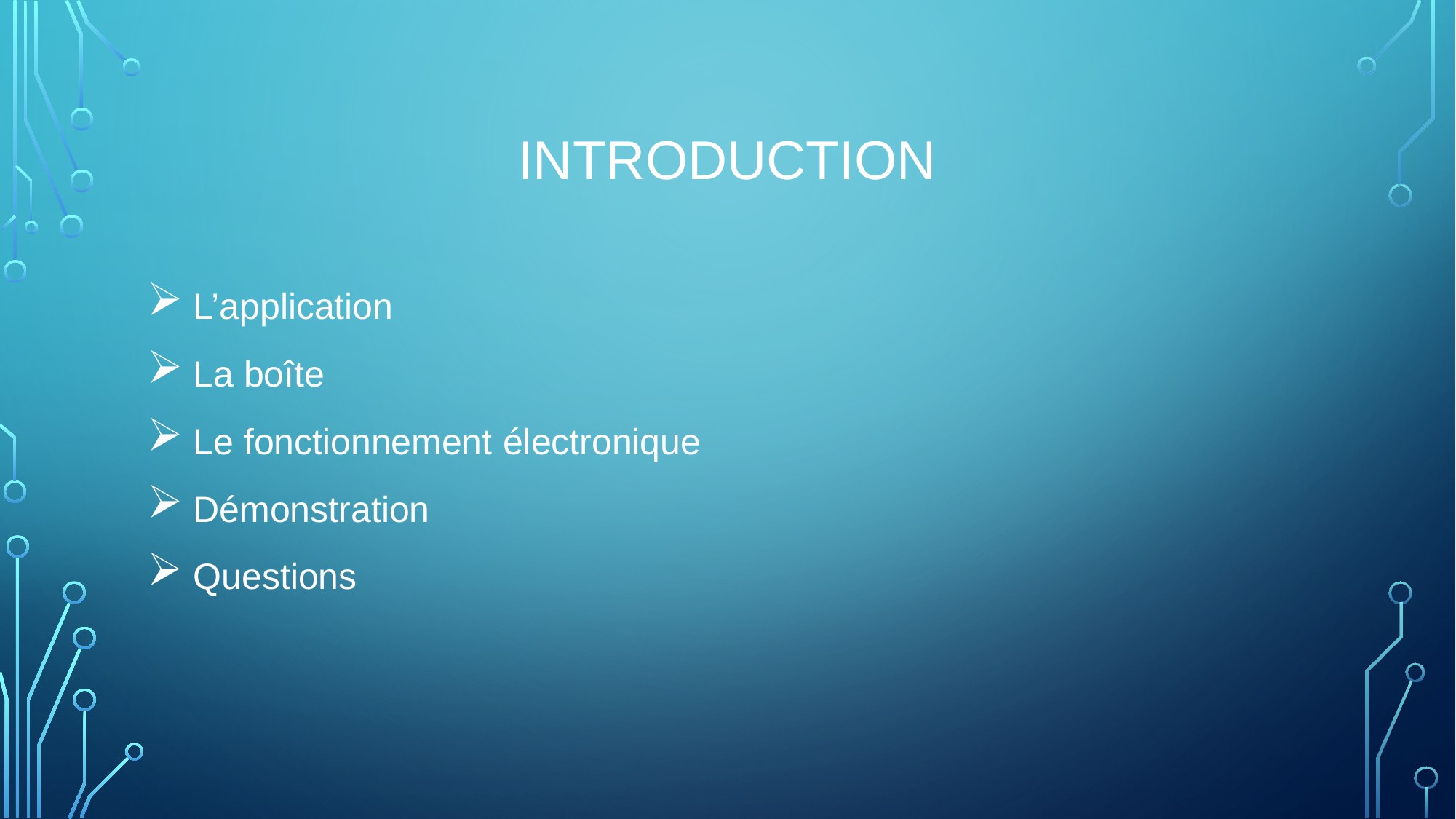

# Introduction
 L’application
 La boîte
 Le fonctionnement électronique
 Démonstration
 Questions